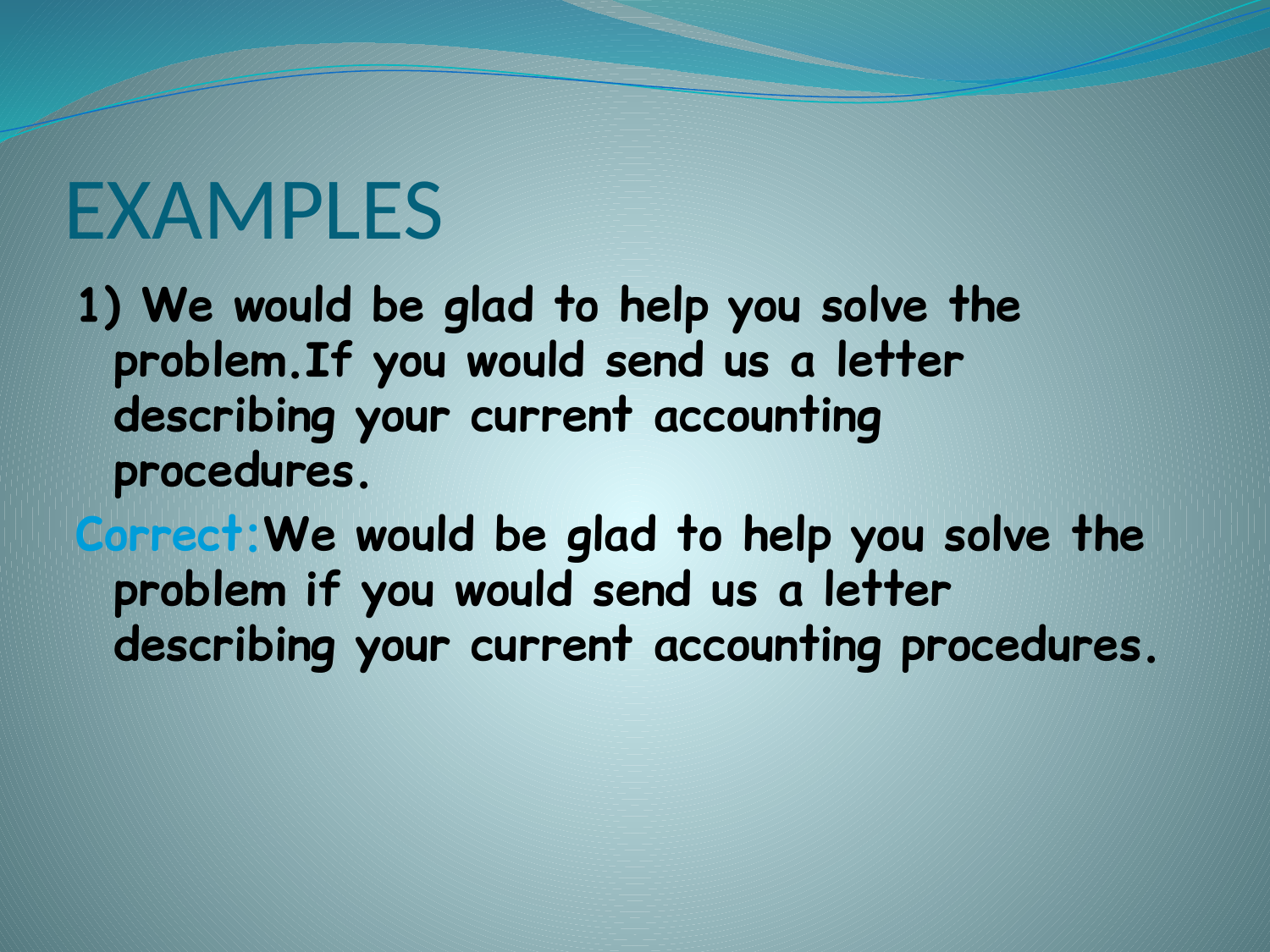

# EXAMPLES
1) We would be glad to help you solve the problem.If you would send us a letter describing your current accounting         procedures.
Correct:We would be glad to help you solve the problem if you would send us a letter describing your current accounting procedures.